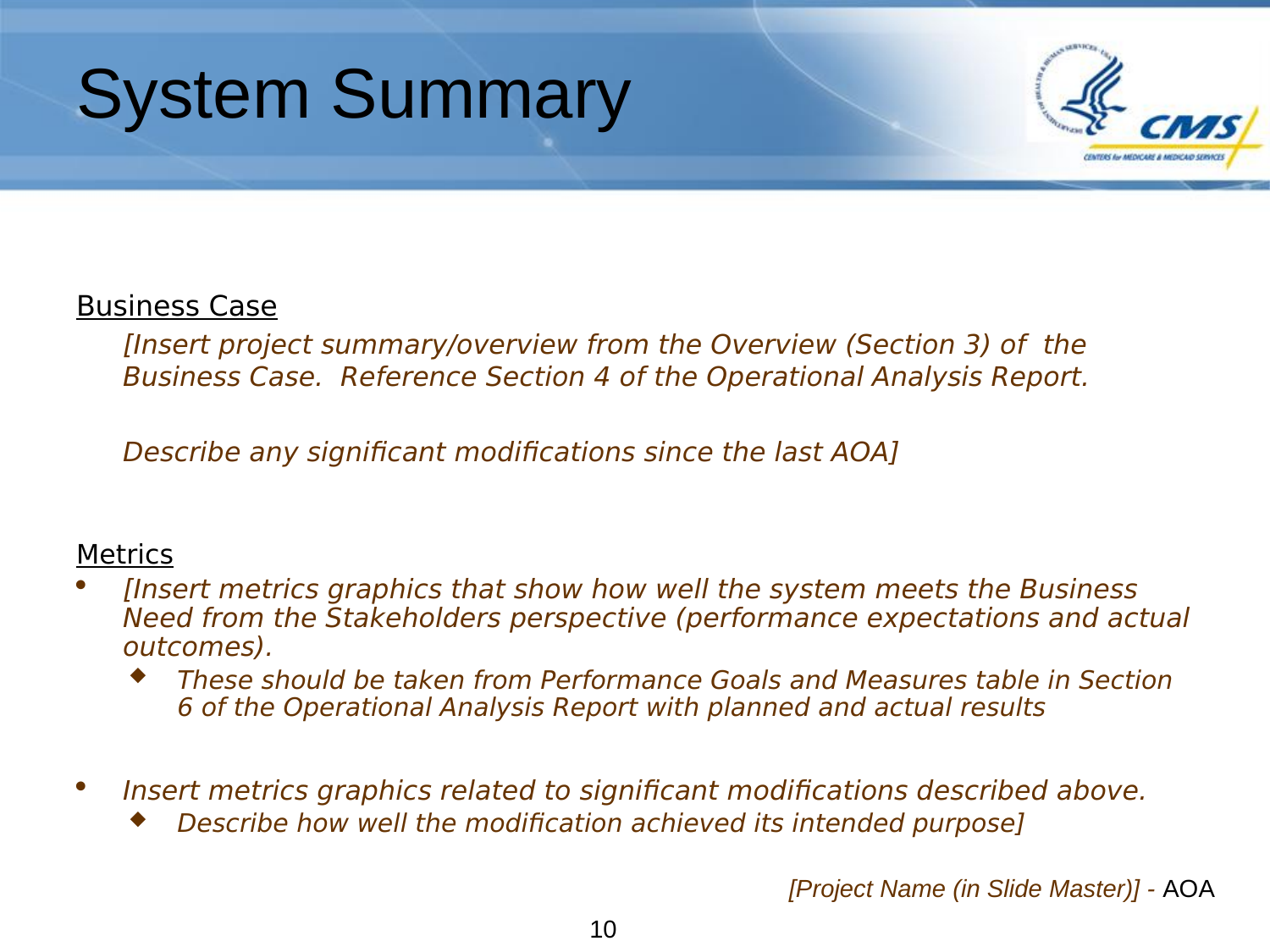

# System Summary
Business Case
[Insert project summary/overview from the Overview (Section 3) of  the Business Case.  Reference Section 4 of the Operational Analysis Report.

Describe any significant modifications since the last AOA]

Metrics
[Insert metrics graphics that show how well the system meets the Business Need from the Stakeholders perspective (performance expectations and actual outcomes).
These should be taken from Performance Goals and Measures table in Section 6 of the Operational Analysis Report with planned and actual results

Insert metrics graphics related to significant modifications described above.
Describe how well the modification achieved its intended purpose]

[Project Name (in Slide Master)] - AOA
10